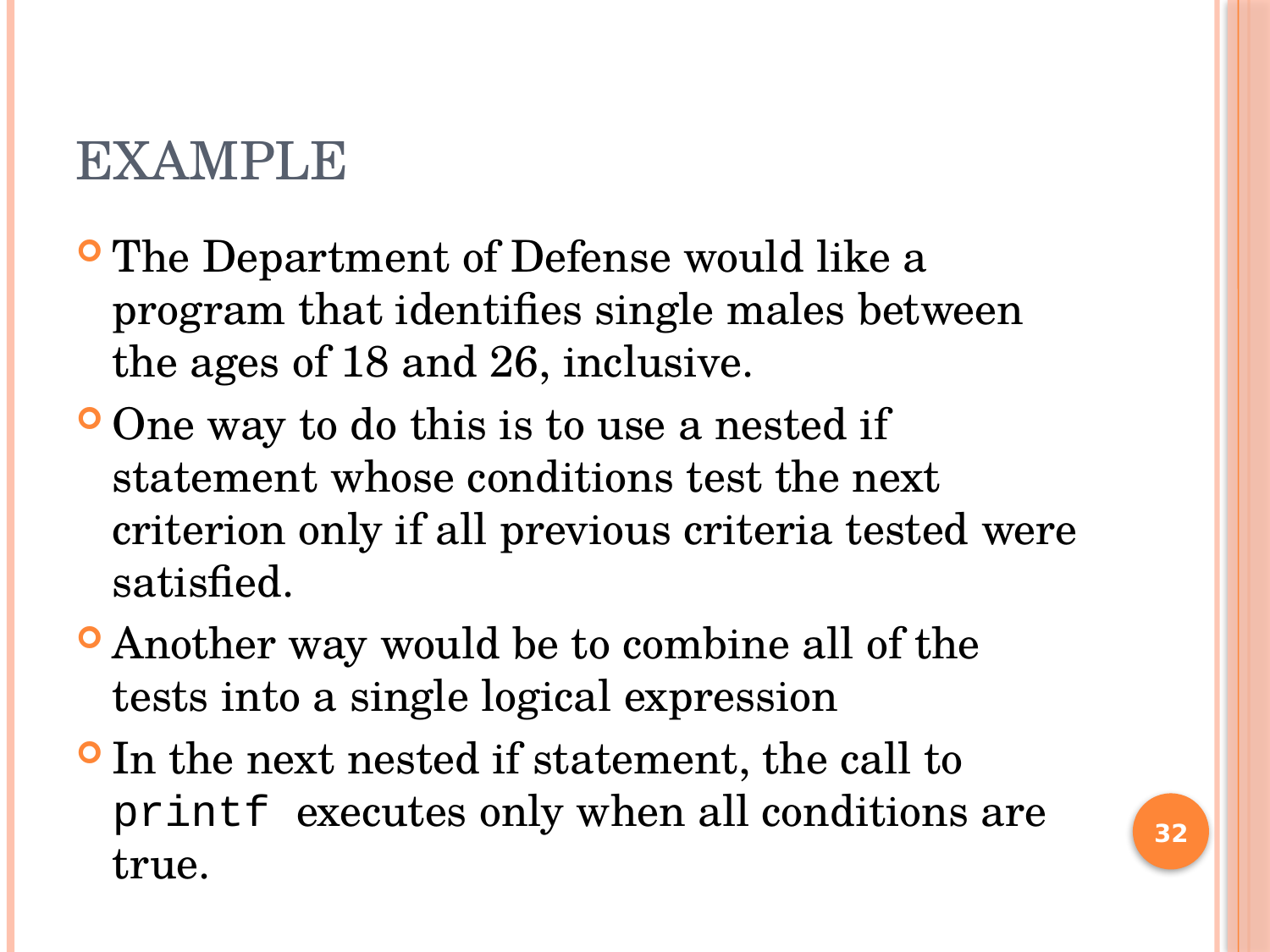

# Example
The Department of Defense would like a program that identifies single males between the ages of 18 and 26, inclusive.
One way to do this is to use a nested if statement whose conditions test the next criterion only if all previous criteria tested were satisfied.
Another way would be to combine all of the tests into a single logical expression
In the next nested if statement, the call to printf executes only when all conditions are true.
32